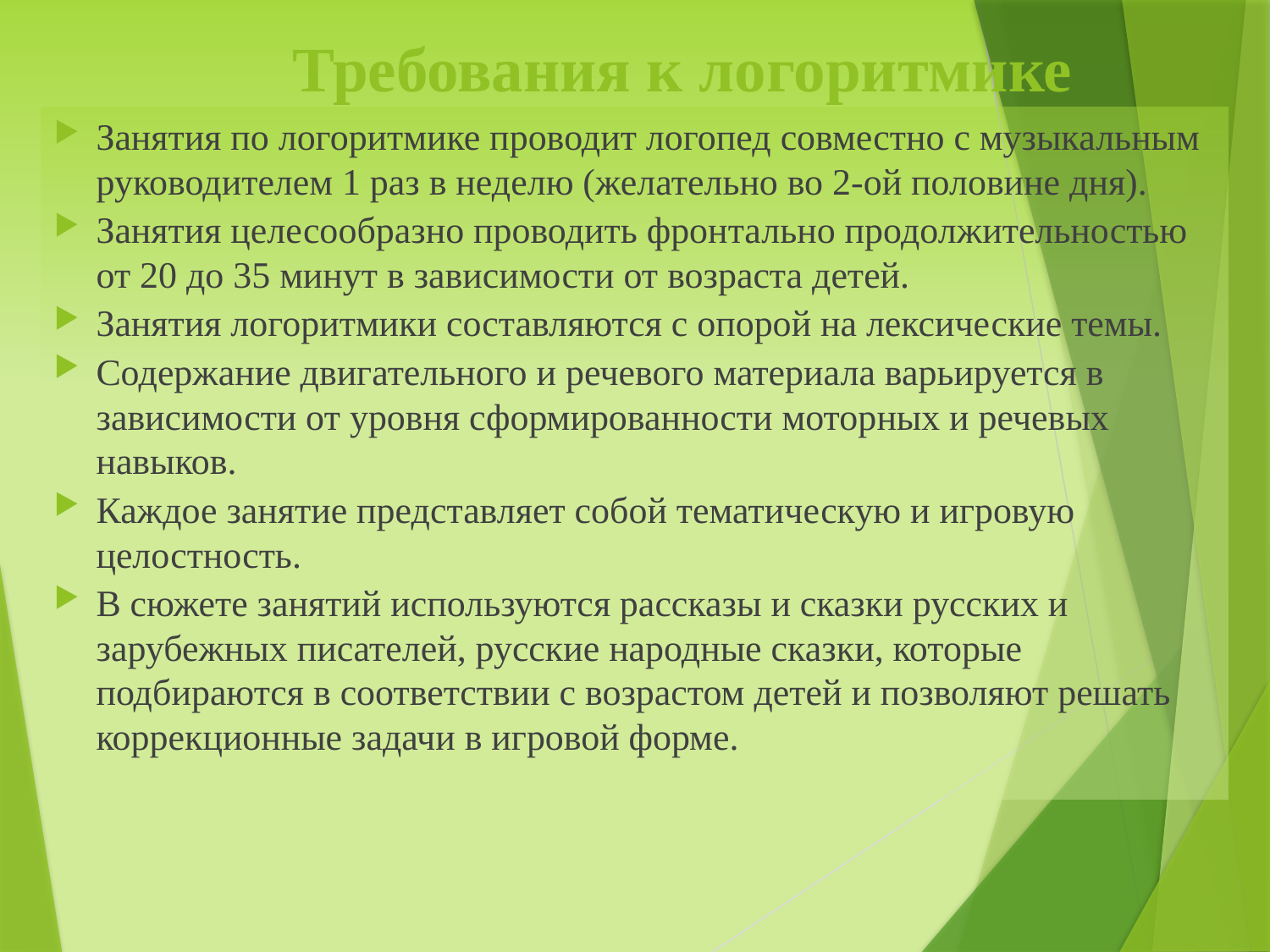

# Требования к логоритмике
Занятия по логоритмике проводит логопед совместно с музыкальным руководителем 1 раз в неделю (желательно во 2-ой половине дня).
Занятия целесообразно проводить фронтально продолжительностью от 20 до 35 минут в зависимости от возраста детей.
Занятия логоритмики составляются с опорой на лексические темы.
Содержание двигательного и речевого материала варьируется в зависимости от уровня сформированности моторных и речевых навыков.
Каждое занятие представляет собой тематическую и игровую целостность.
В сюжете занятий используются рассказы и сказки русских и зарубежных писателей, русские народные сказки, которые подбираются в соответствии с возрастом детей и позволяют решать коррекционные задачи в игровой форме.